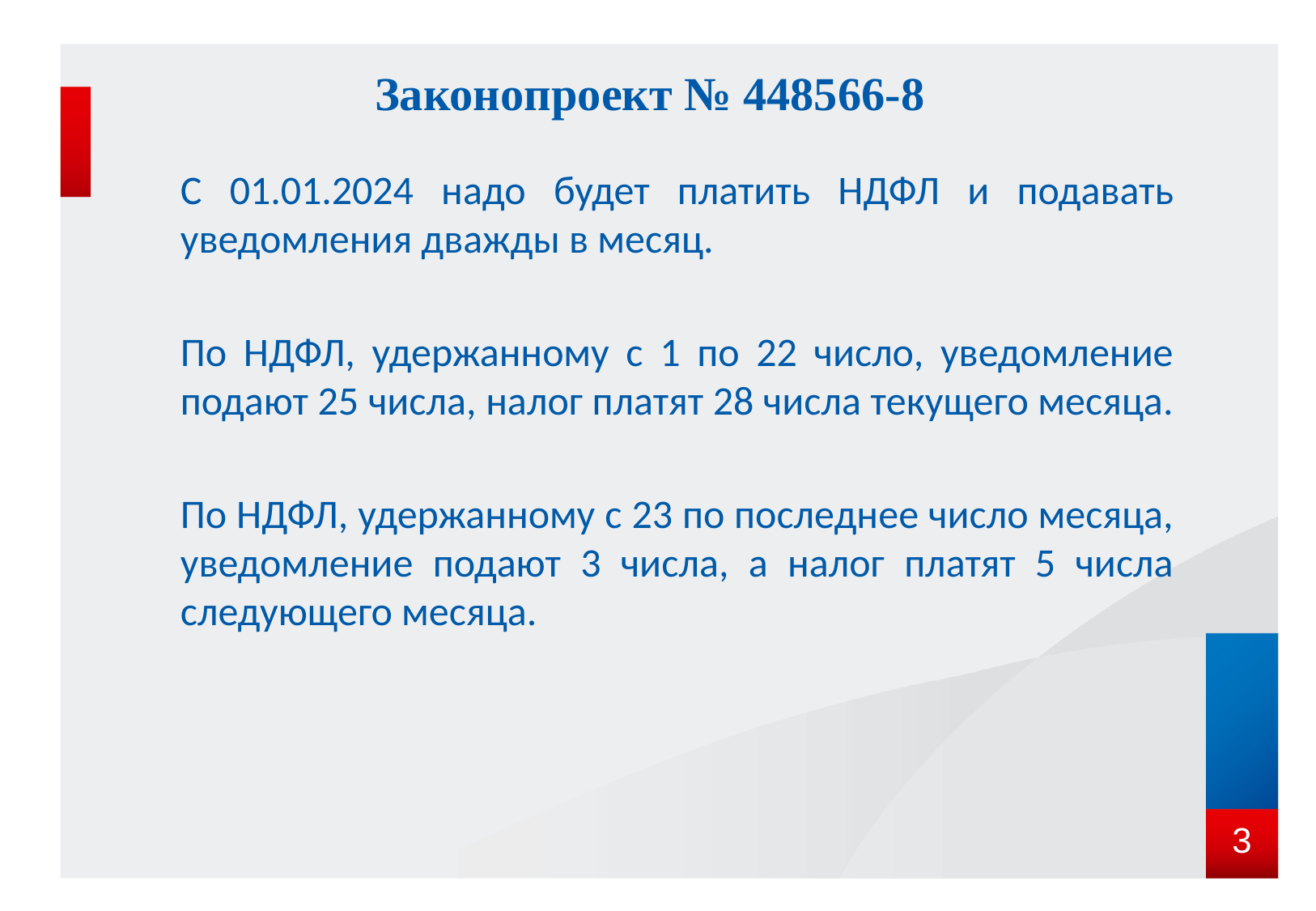

# Законопроект № 448566-8
С 01.01.2024 надо будет платить НДФЛ и подавать уведомления дважды в месяц.

По НДФЛ, удержанному с 1 по 22 число, уведомление подают 25 числа, налог платят 28 числа текущего месяца.

По НДФЛ, удержанному с 23 по последнее число месяца, уведомление подают 3 числа, а налог платят 5 числа следующего месяца.

3